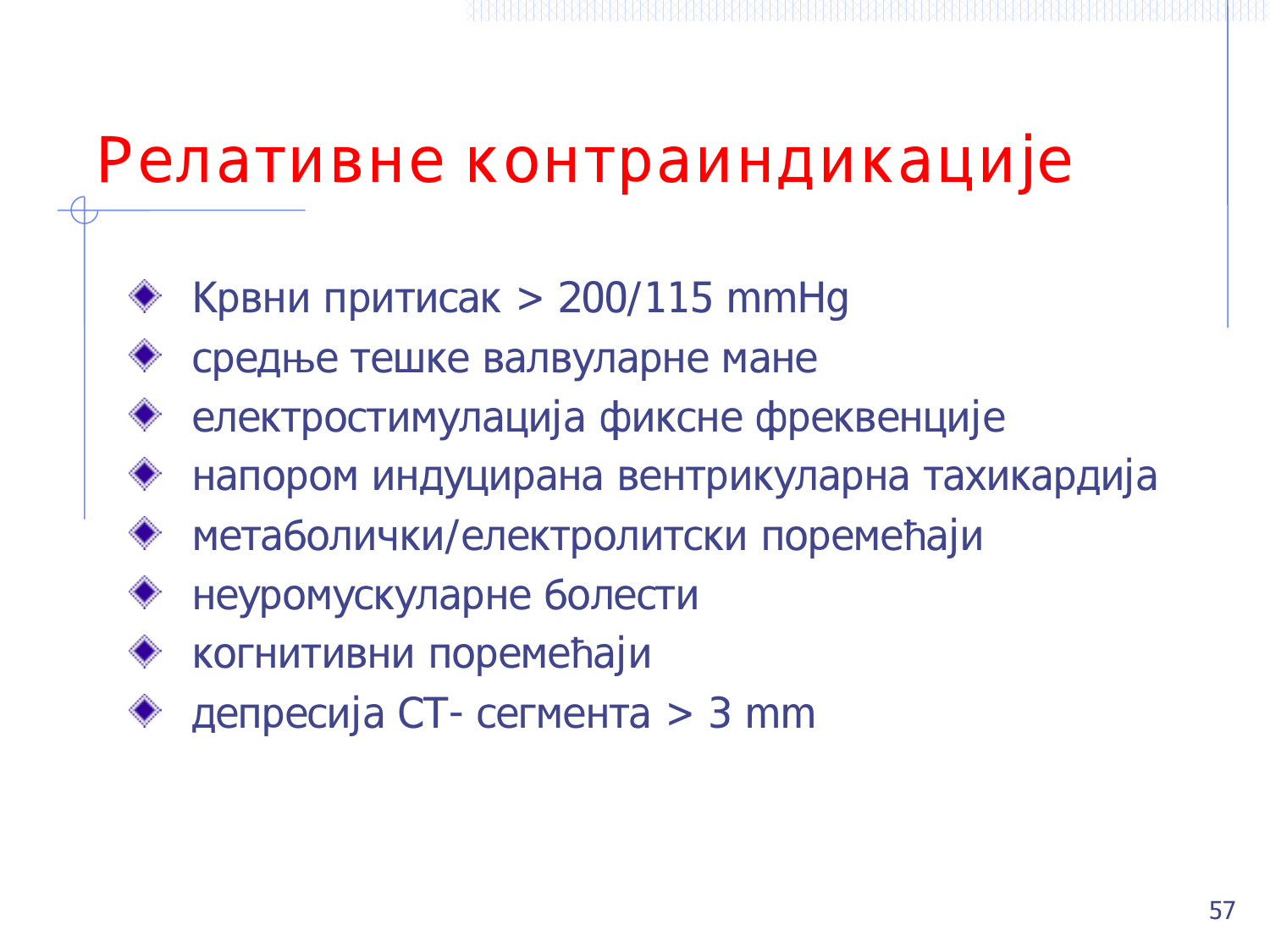

# Релативне контраиндикације
Крвни притисак > 200/115 mmHg
средње тешке валвуларне мане
електростимулација фиксне фреквенције
напором индуцирана вентрикуларна тахикардија
метаболички/електролитски поремећаји
неуромускуларне болести
когнитивни поремећаји
депресија СТ- сегмента > 3 mm
57